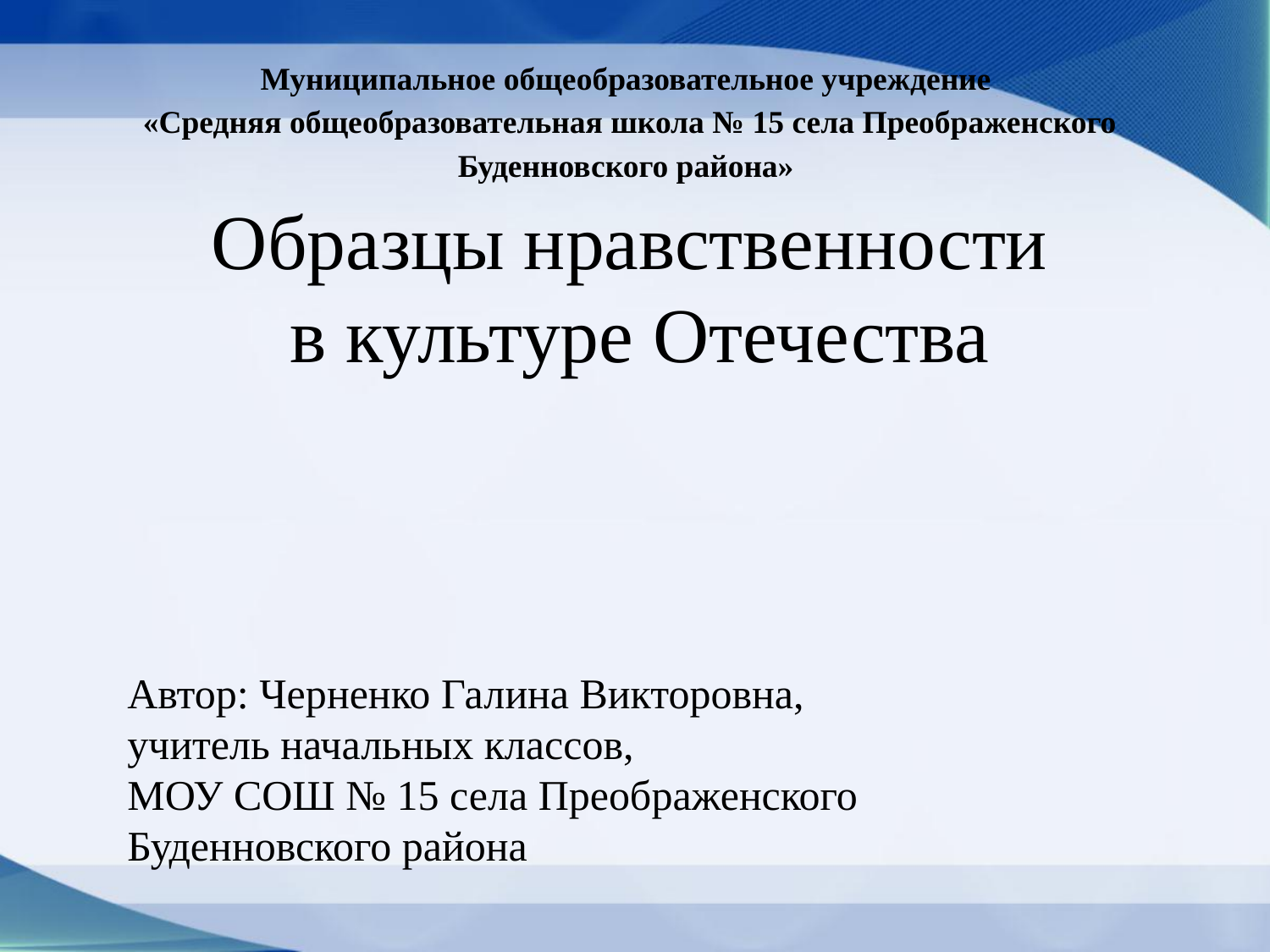

Муниципальное общеобразовательное учреждение
«Средняя общеобразовательная школа № 15 села Преображенского
Буденновского района»
Образцы нравственности
в культуре Отечества

Автор: Черненко Галина Викторовна,
учитель начальных классов,
МОУ СОШ № 15 села Преображенского
Буденновского района